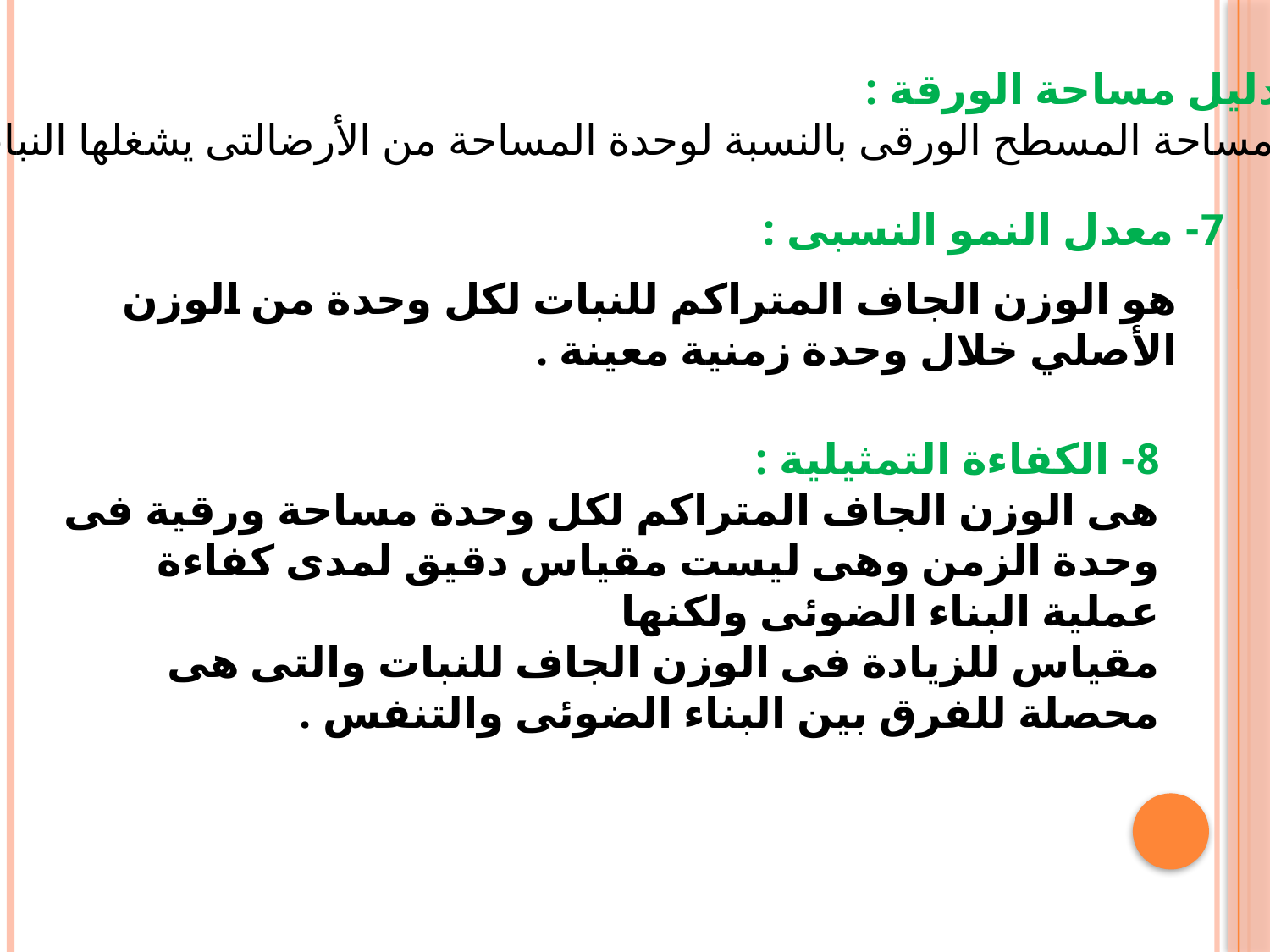

6- دلیل مساحة الورقة :
ھو مساحة المسطح الورقى بالنسبة لوحدة المساحة من الأرضالتى یشغلھا النبات .

7- معدل النمو النسبى :

ھو الوزن الجاف المتراكم للنبات لكل وحدة من الوزن الأصلي خلال وحدة زمنیة معینة .

8- الكفاءة التمثیلیة :
ھى الوزن الجاف المتراكم لكل وحدة مساحة ورقیة فى وحدة الزمن وھى لیست مقیاس دقیق لمدى كفاءة عملیة البناء الضوئى ولكنھا
مقیاس للزیادة فى الوزن الجاف للنبات والتى ھى محصلة للفرق بین البناء الضوئى والتنفس .